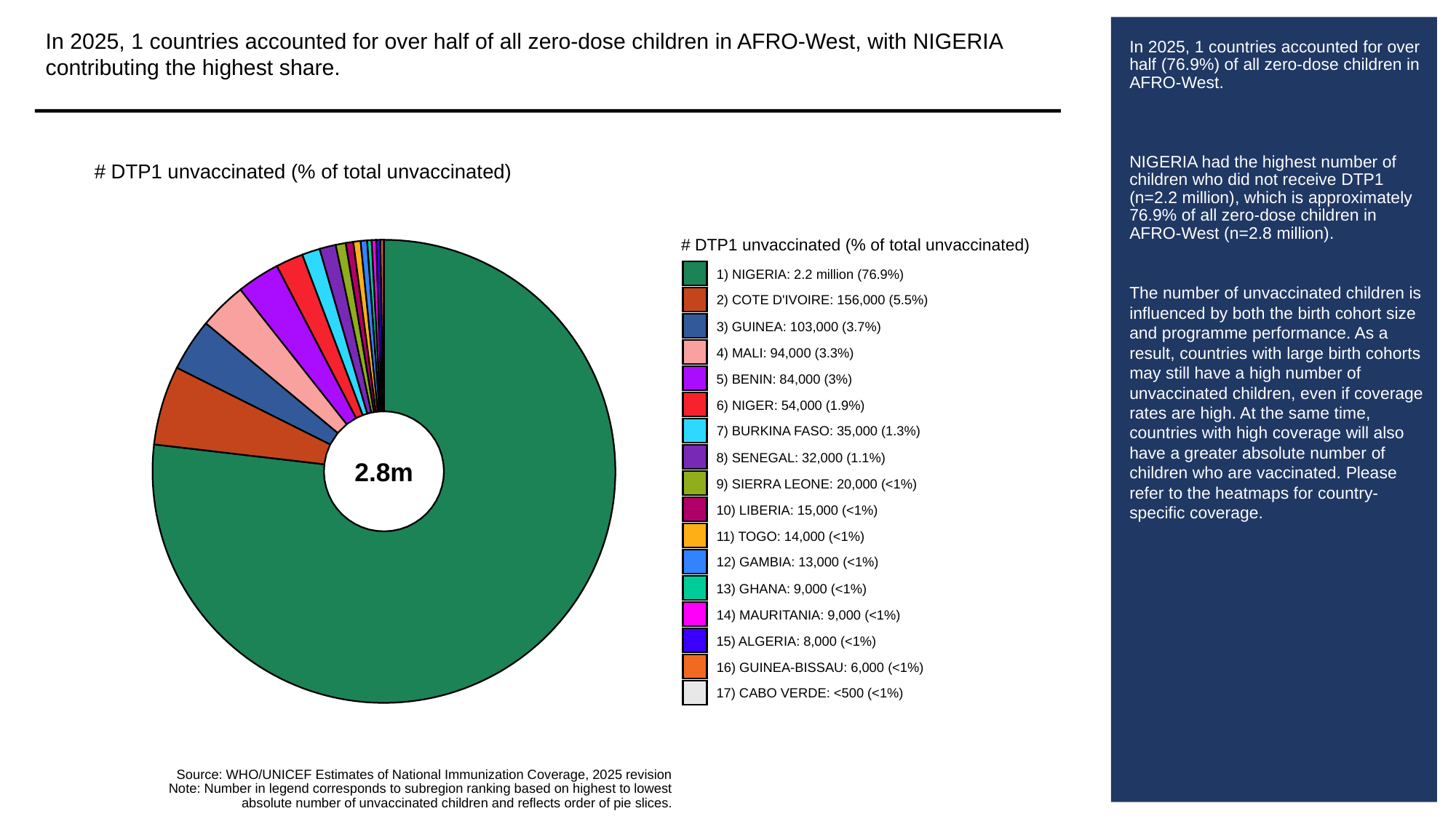

In 2025, 1 countries accounted for over half of all zero-dose children in AFRO-West, with NIGERIA contributing the highest share.
# In 2025, 1 countries accounted for over half (76.9%) of all zero-dose children in AFRO-West.

NIGERIA had the highest number of children who did not receive DTP1 (n=2.2 million), which is approximately 76.9% of all zero-dose children in AFRO-West (n=2.8 million).

The number of unvaccinated children is influenced by both the birth cohort size and programme performance. As a result, countries with large birth cohorts may still have a high number of unvaccinated children, even if coverage rates are high. At the same time, countries with high coverage will also have a greater absolute number of children who are vaccinated. Please refer to the heatmaps for country-specific coverage.

# DTP1 unvaccinated (% of total unvaccinated)
# DTP1 unvaccinated (% of total unvaccinated)

1) NIGERIA: 2.2 million (76.9%)

2) COTE D'IVOIRE: 156,000 (5.5%)

3) GUINEA: 103,000 (3.7%)

4) MALI: 94,000 (3.3%)

5) BENIN: 84,000 (3%)

6) NIGER: 54,000 (1.9%)

7) BURKINA FASO: 35,000 (1.3%)

8) SENEGAL: 32,000 (1.1%)
2.8m

9) SIERRA LEONE: 20,000 (<1%)

10) LIBERIA: 15,000 (<1%)

11) TOGO: 14,000 (<1%)

12) GAMBIA: 13,000 (<1%)

13) GHANA: 9,000 (<1%)

14) MAURITANIA: 9,000 (<1%)

15) ALGERIA: 8,000 (<1%)

16) GUINEA-BISSAU: 6,000 (<1%)

17) CABO VERDE: <500 (<1%)
Source: WHO/UNICEF Estimates of National Immunization Coverage, 2025 revision
Note: Number in legend corresponds to subregion ranking based on highest to lowest
absolute number of unvaccinated children and reflects order of pie slices.